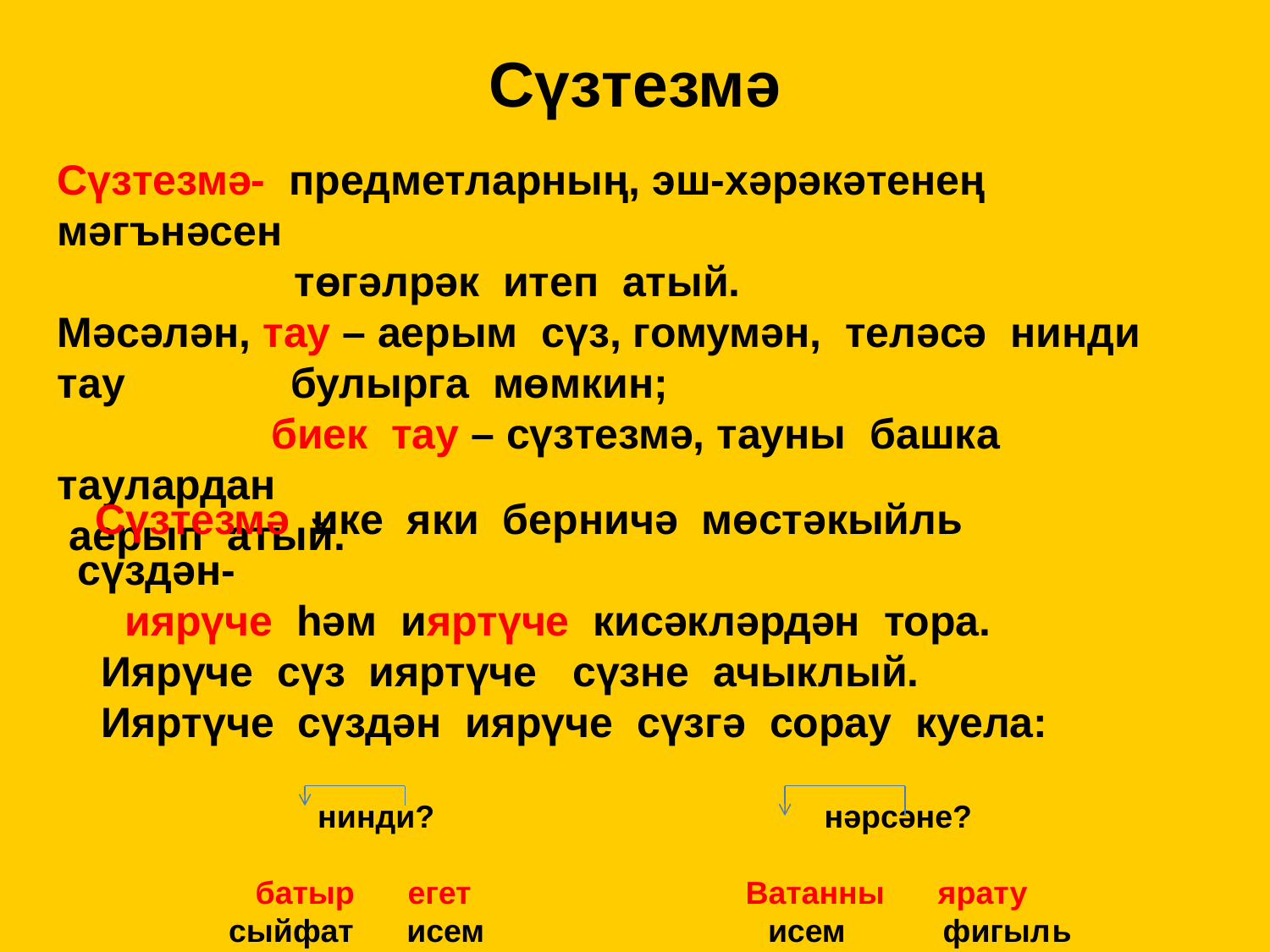

# Сүзтезмә
Сүзтезмә-  предметларның, эш-хәрәкәтенең  мәгънәсен
                    төгәлрәк  итеп  атый.
Мәсәлән, тау – аерым  сүз, гомумән,  теләсә  нинди  тау              булырга  мөмкин;
                  биек  тау – сүзтезмә, тауны  башка  таулардан
 аерып  атый.
  Сүзтезмә  ике  яки  берничә  мөстәкыйль  сүздән-
    иярүче  һәм  ияртүче  кисәкләрдән  тора.
  Иярүче  сүз  ияртүче   сүзне  ачыклый.
  Ияртүче  сүздән  иярүче  сүзгә  сорау  куела:

                           нинди?                                            нәрсәне?

                    батыр      егет                               Ватанны      ярату
                 сыйфат      исем                                исем           фигыль